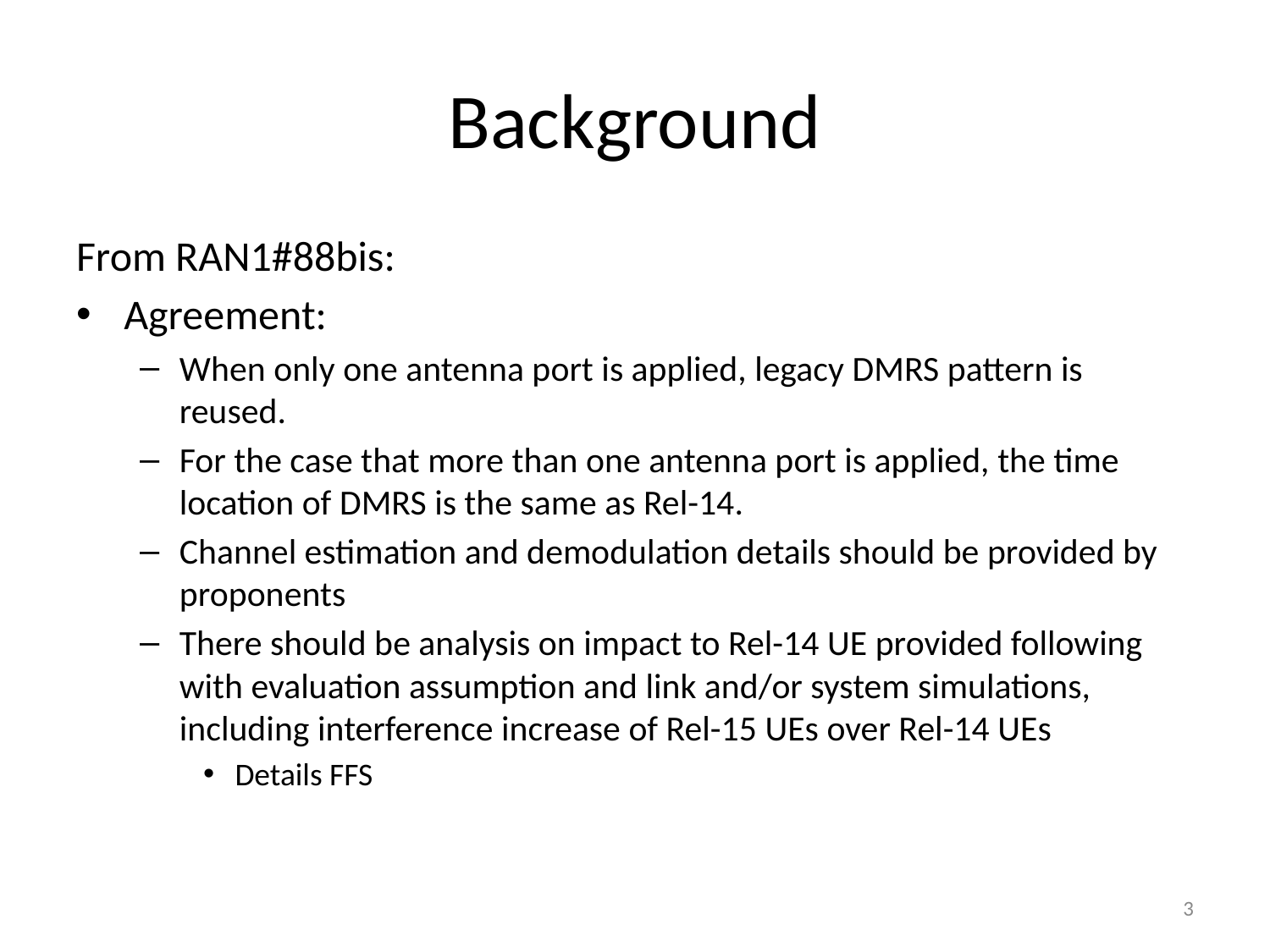

# Background
From RAN1#88bis:
Agreement:
When only one antenna port is applied, legacy DMRS pattern is reused.
For the case that more than one antenna port is applied, the time location of DMRS is the same as Rel-14.
Channel estimation and demodulation details should be provided by proponents
There should be analysis on impact to Rel-14 UE provided following with evaluation assumption and link and/or system simulations, including interference increase of Rel-15 UEs over Rel-14 UEs
Details FFS
3